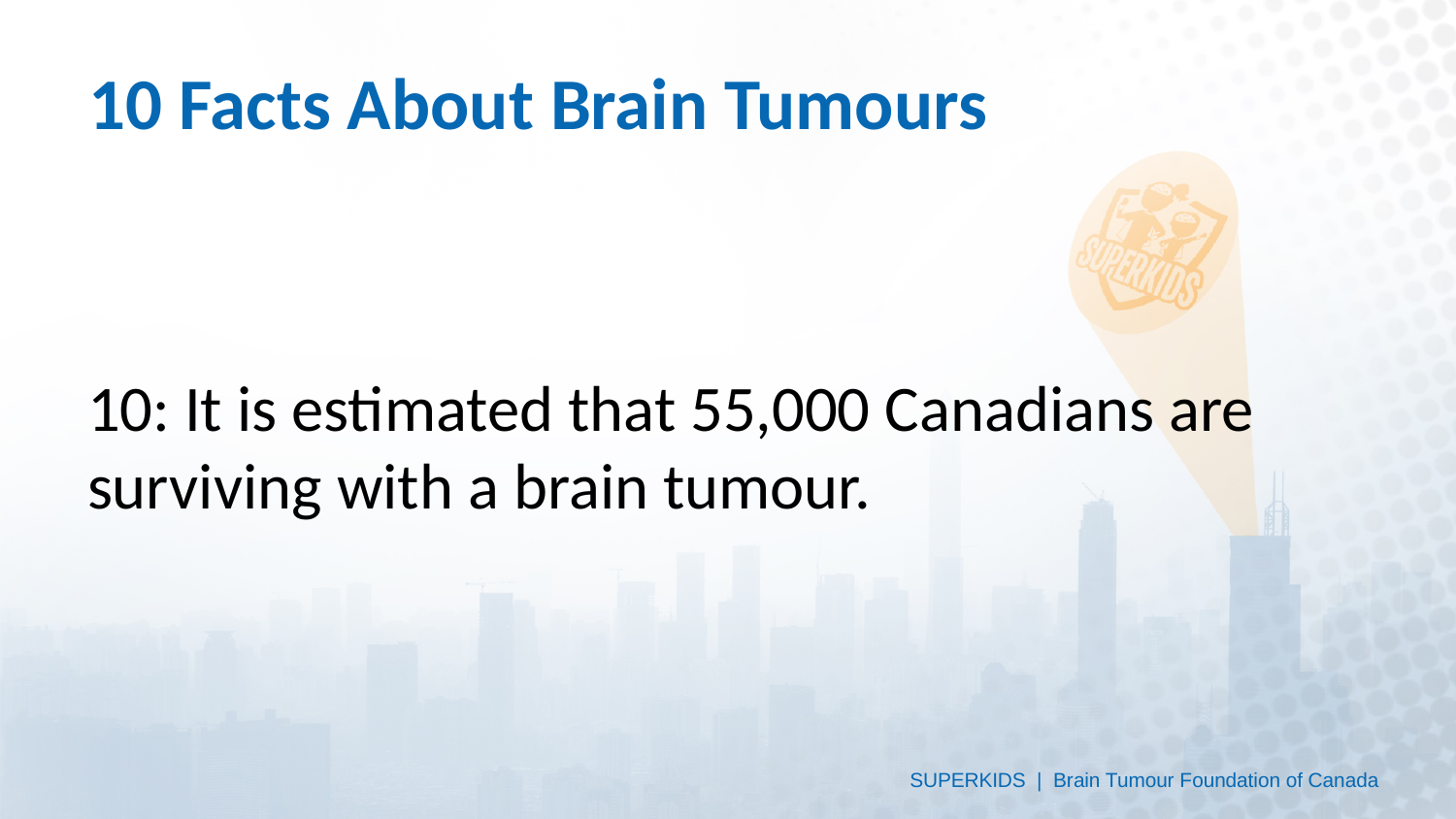

# 10 Facts About Brain Tumours

10: It is estimated that 55,000 Canadians are surviving with a brain tumour.